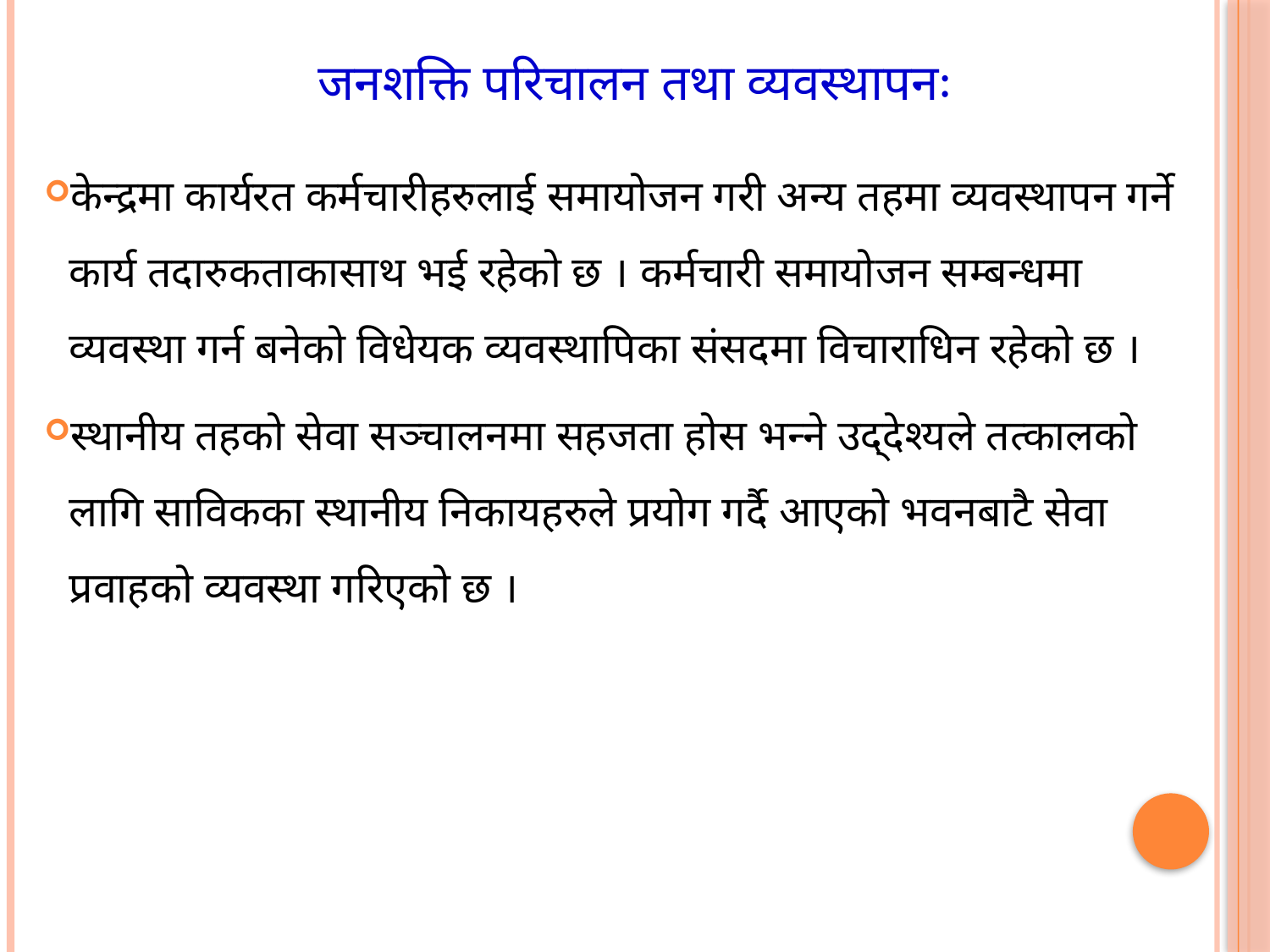

# जनशक्ति परिचालन तथा व्यवस्थापनः
केन्द्रमा कार्यरत कर्मचारीहरुलाई समायोजन गरी अन्य तहमा व्यवस्थापन गर्ने कार्य तदारुकताकासाथ भई रहेको छ । कर्मचारी समायोजन सम्बन्धमा व्यवस्था गर्न बनेको विधेयक व्यवस्थापिका संसदमा विचाराधिन रहेको छ ।
स्थानीय तहको सेवा सञ्चालनमा सहजता होस भन्ने उद्देश्यले तत्कालको लागि साविकका स्थानीय निकायहरुले प्रयोग गर्दै आएको भवनबाटै सेवा प्रवाहको व्यवस्था गरिएको छ ।